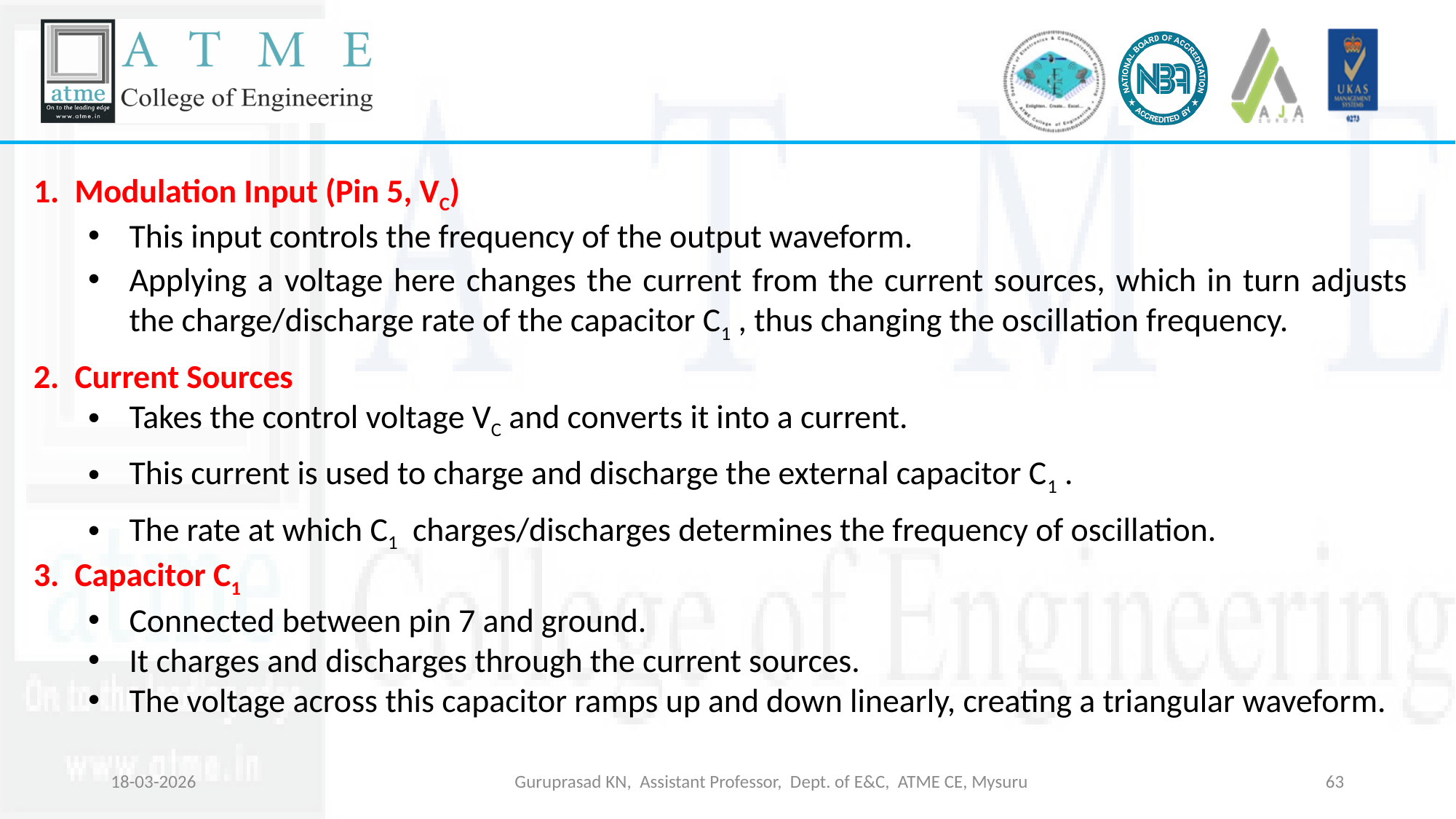

Modulation Input (Pin 5, VC)
This input controls the frequency of the output waveform.

Applying a voltage here changes the current from the current sources, which in turn adjusts the charge/discharge rate of the capacitor C1​ , thus changing the oscillation frequency.

Current Sources
Takes the control voltage VC​ and converts it into a current.

This current is used to charge and discharge the external capacitor C1​ .

The rate at which C1​  charges/discharges determines the frequency of oscillation.
Capacitor C1​
Connected between pin 7 and ground.
It charges and discharges through the current sources.
The voltage across this capacitor ramps up and down linearly, creating a triangular waveform.
18-03-2026
Guruprasad KN,  Assistant Professor,  Dept. of E&C,  ATME CE, Mysuru
63